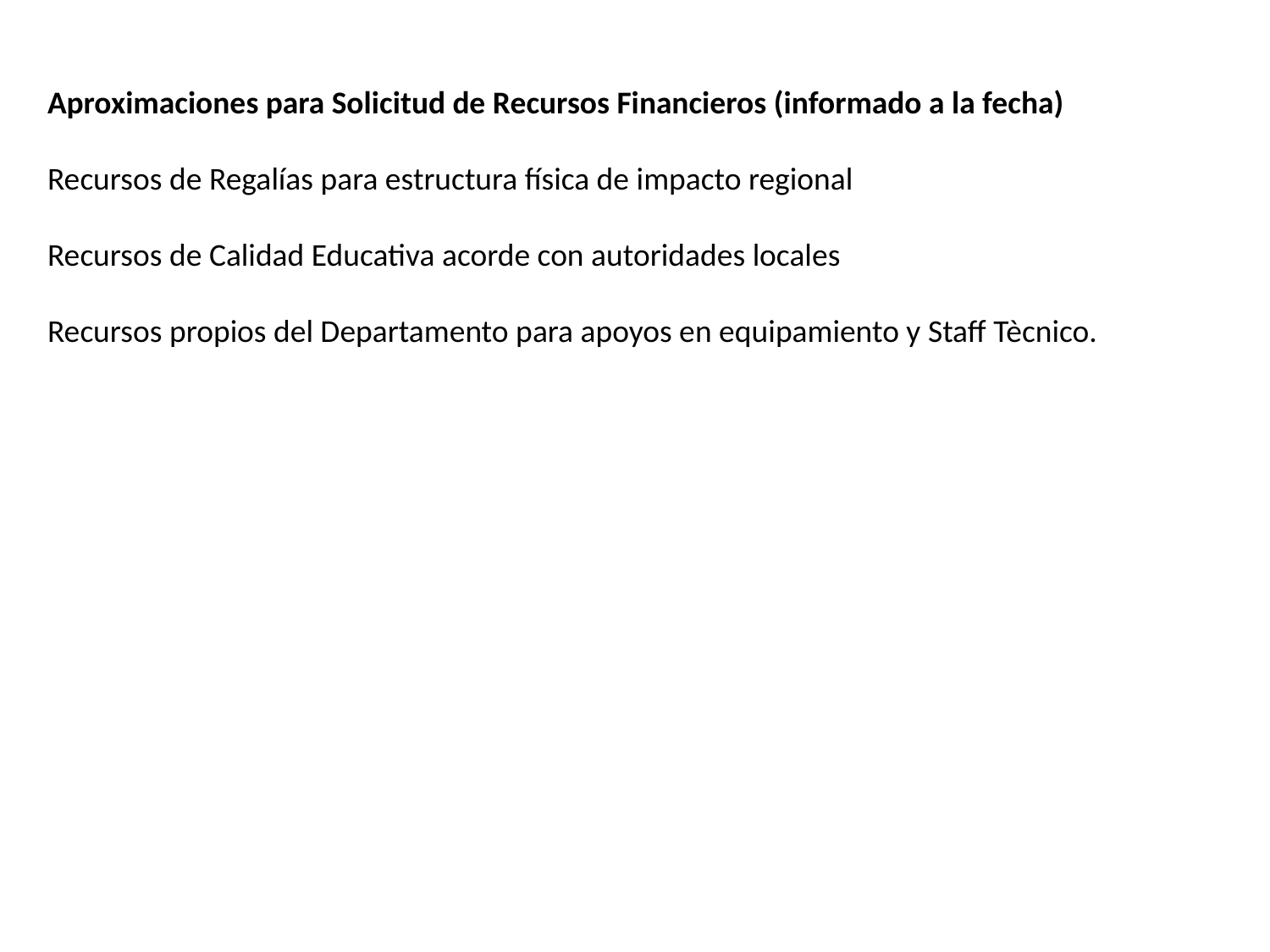

Aproximaciones para Solicitud de Recursos Financieros (informado a la fecha)

Recursos de Regalías para estructura física de impacto regional

Recursos de Calidad Educativa acorde con autoridades locales

Recursos propios del Departamento para apoyos en equipamiento y Staff Tècnico.